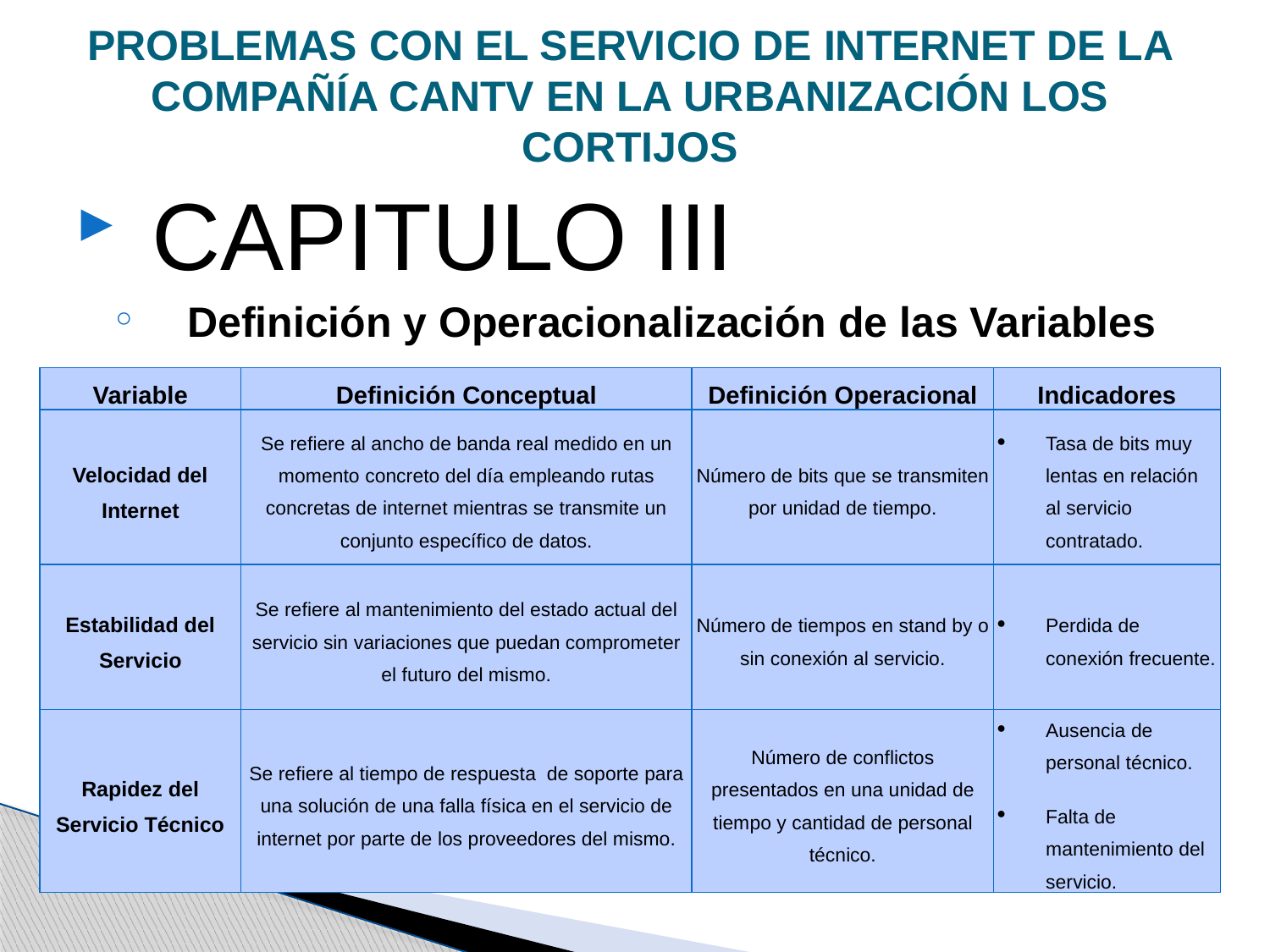

# PROBLEMAS CON EL SERVICIO DE INTERNET DE LA COMPAÑÍA CANTV EN LA URBANIZACIÓN LOS CORTIJOS
CAPITULO III
Definición y Operacionalización de las Variables

| Variable | Definición Conceptual | Definición Operacional | Indicadores |
| --- | --- | --- | --- |
| Velocidad del Internet | Se refiere al ancho de banda real medido en un momento concreto del día empleando rutas concretas de internet mientras se transmite un conjunto específico de datos. | Número de bits que se transmiten por unidad de tiempo. | Tasa de bits muy lentas en relación al servicio contratado. |
| Estabilidad del Servicio | Se refiere al mantenimiento del estado actual del servicio sin variaciones que puedan comprometer el futuro del mismo. | Número de tiempos en stand by o sin conexión al servicio. | Perdida de conexión frecuente. |
| Rapidez del Servicio Técnico | Se refiere al tiempo de respuesta de soporte para una solución de una falla física en el servicio de internet por parte de los proveedores del mismo. | Número de conflictos presentados en una unidad de tiempo y cantidad de personal técnico. | Ausencia de personal técnico. Falta de mantenimiento del servicio. |